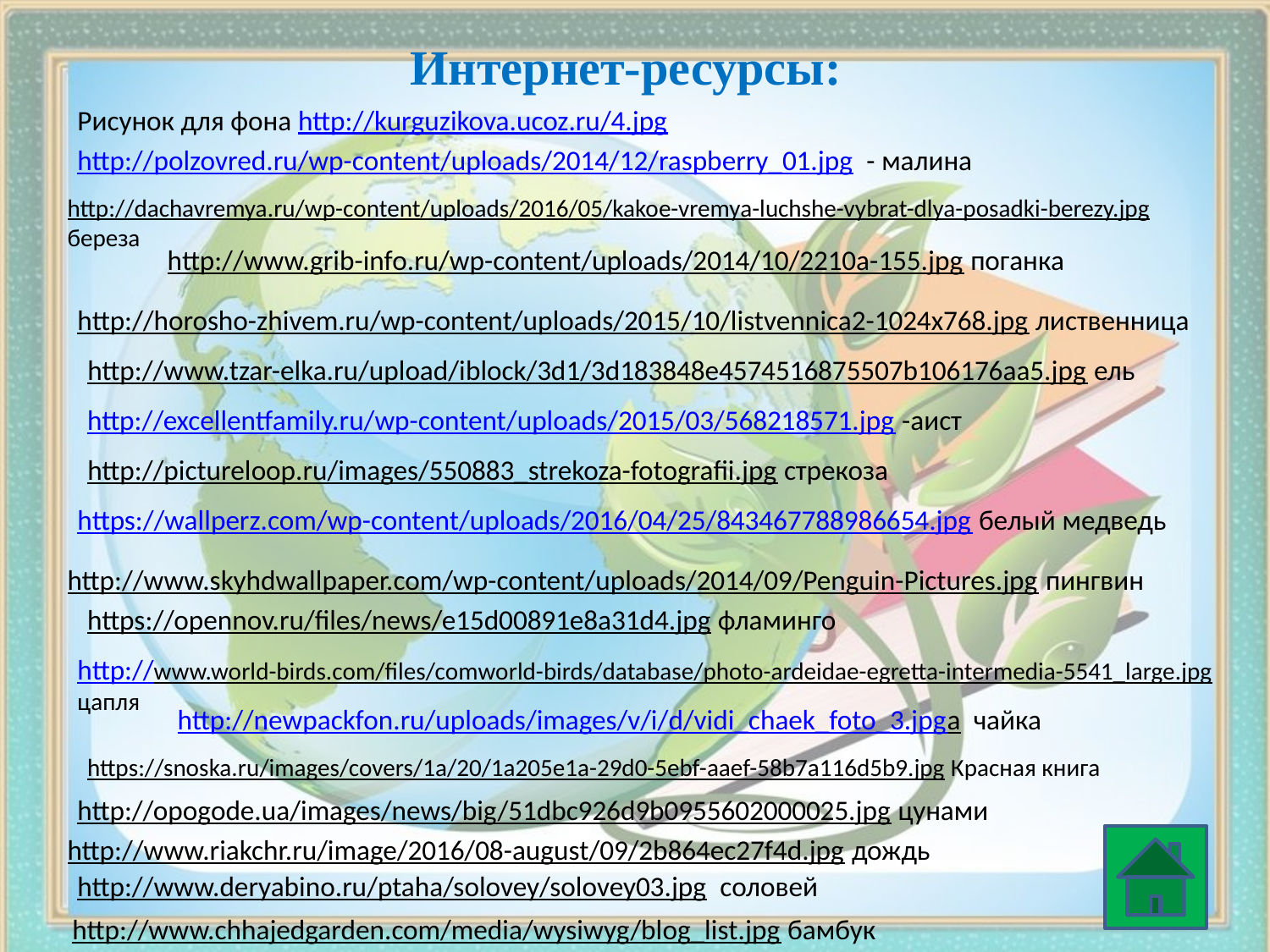

Интернет-ресурсы:
Рисунок для фона http://kurguzikova.ucoz.ru/4.jpg
http://polzovred.ru/wp-content/uploads/2014/12/raspberry_01.jpg  - малина
http://dachavremya.ru/wp-content/uploads/2016/05/kakoe-vremya-luchshe-vybrat-dlya-posadki-berezy.jpg береза
http://www.grib-info.ru/wp-content/uploads/2014/10/2210a-155.jpg поганка
http://horosho-zhivem.ru/wp-content/uploads/2015/10/listvennica2-1024x768.jpg лиственница
http://www.tzar-elka.ru/upload/iblock/3d1/3d183848e4574516875507b106176aa5.jpg ель
http://excellentfamily.ru/wp-content/uploads/2015/03/568218571.jpg -аист
http://pictureloop.ru/images/550883_strekoza-fotografii.jpg стрекоза
https://wallperz.com/wp-content/uploads/2016/04/25/843467788986654.jpg белый медведь
http://www.skyhdwallpaper.com/wp-content/uploads/2014/09/Penguin-Pictures.jpg пингвин
https://opennov.ru/files/news/e15d00891e8a31d4.jpg фламинго
http://www.world-birds.com/files/comworld-birds/database/photo-ardeidae-egretta-intermedia-5541_large.jpg  цапля
http://newpackfon.ru/uploads/images/v/i/d/vidi_chaek_foto_3.jpgа  чайка
https://snoska.ru/images/covers/1a/20/1a205e1a-29d0-5ebf-aaef-58b7a116d5b9.jpg Красная книга
http://opogode.ua/images/news/big/51dbc926d9b0955602000025.jpg цунами
http://www.riakchr.ru/image/2016/08-august/09/2b864ec27f4d.jpg дождь

http://www.deryabino.ru/ptaha/solovey/solovey03.jpg  соловей
http://www.chhajedgarden.com/media/wysiwyg/blog_list.jpg бамбук